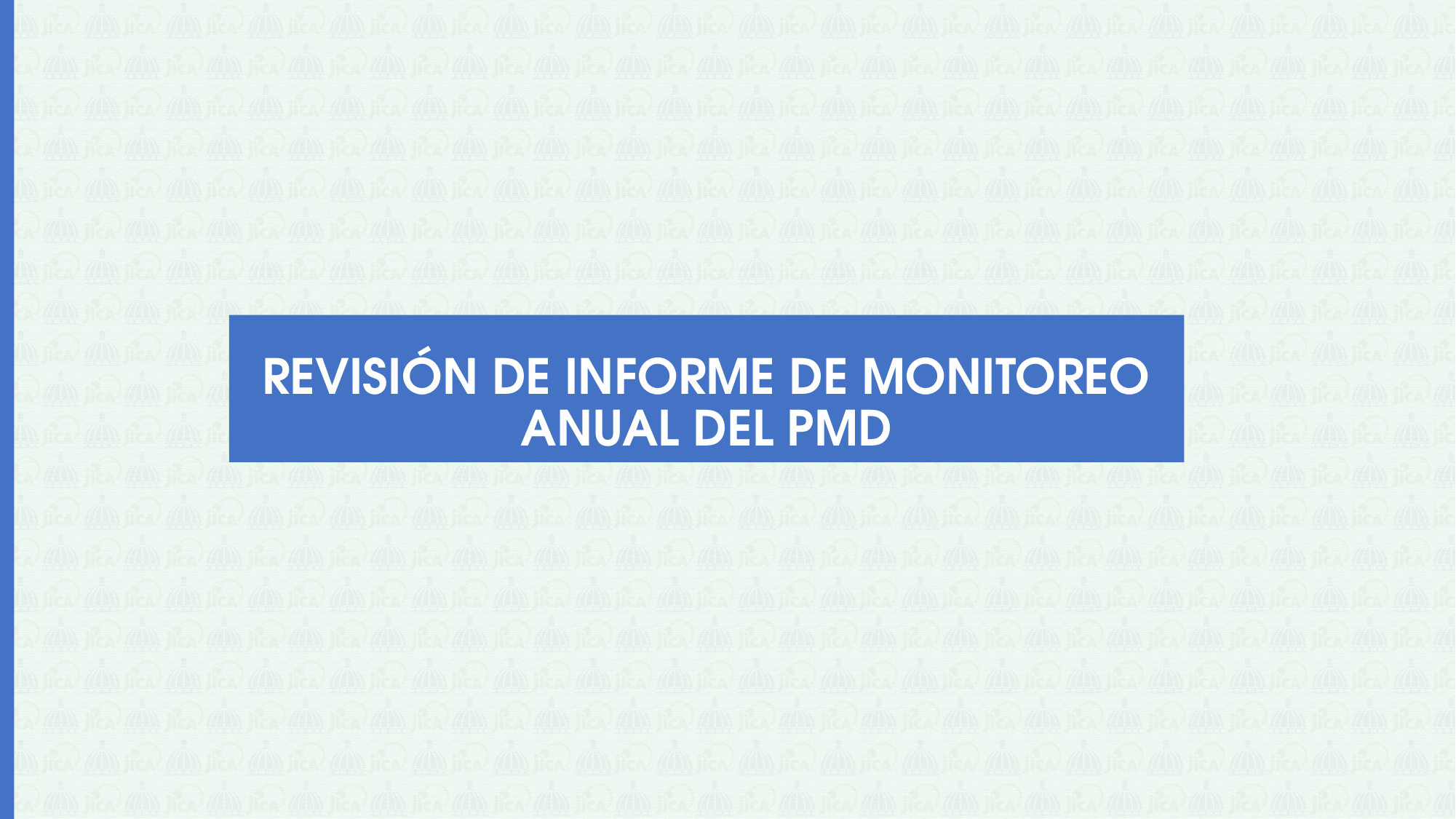

# REVISIÓN DE INFORME DE MONITOREO ANUAL DEL PMD